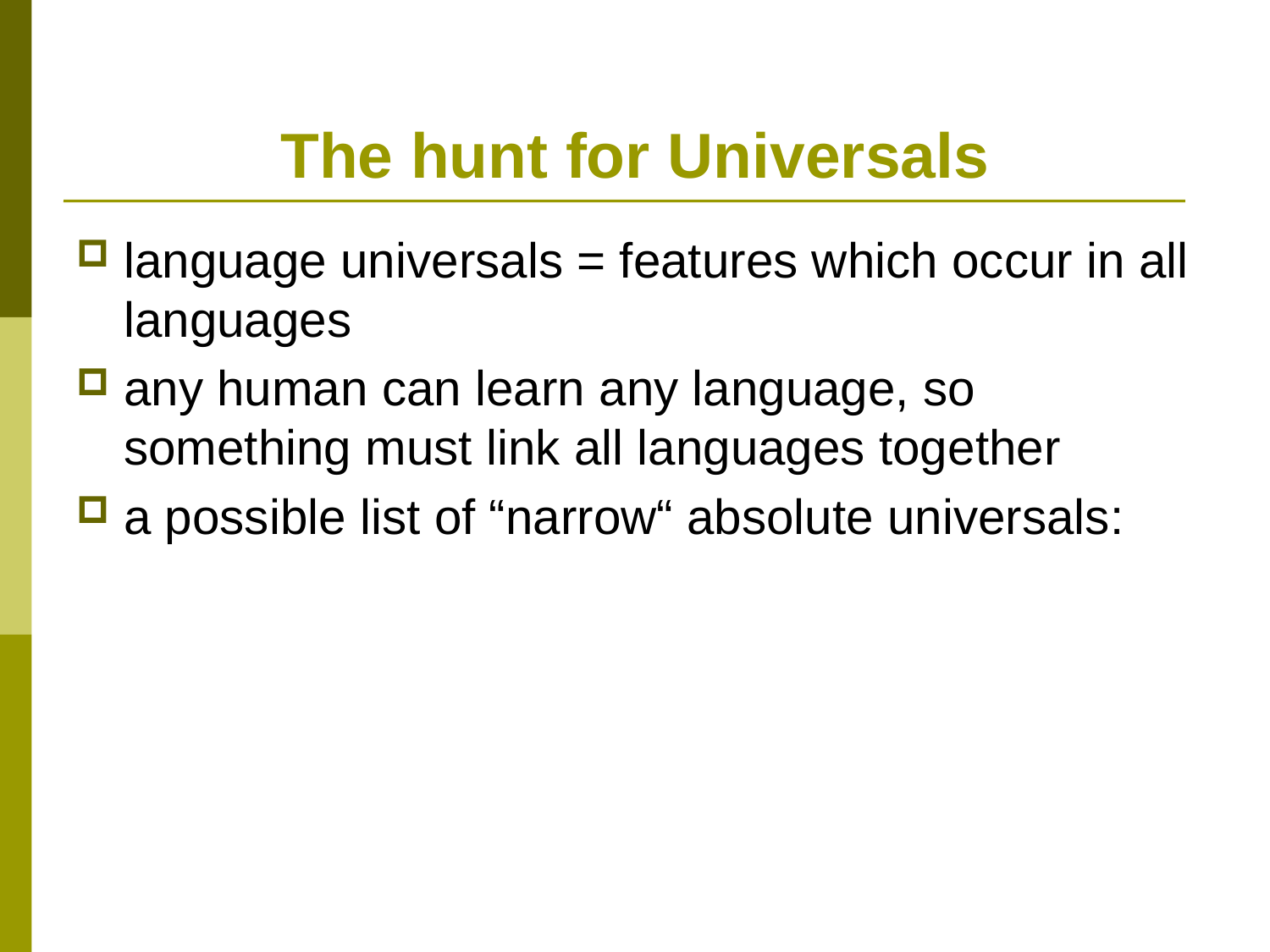

# The hunt for Universals
language universals = features which occur in all languages
any human can learn any language, so something must link all languages together
a possible list of “narrow“ absolute universals: